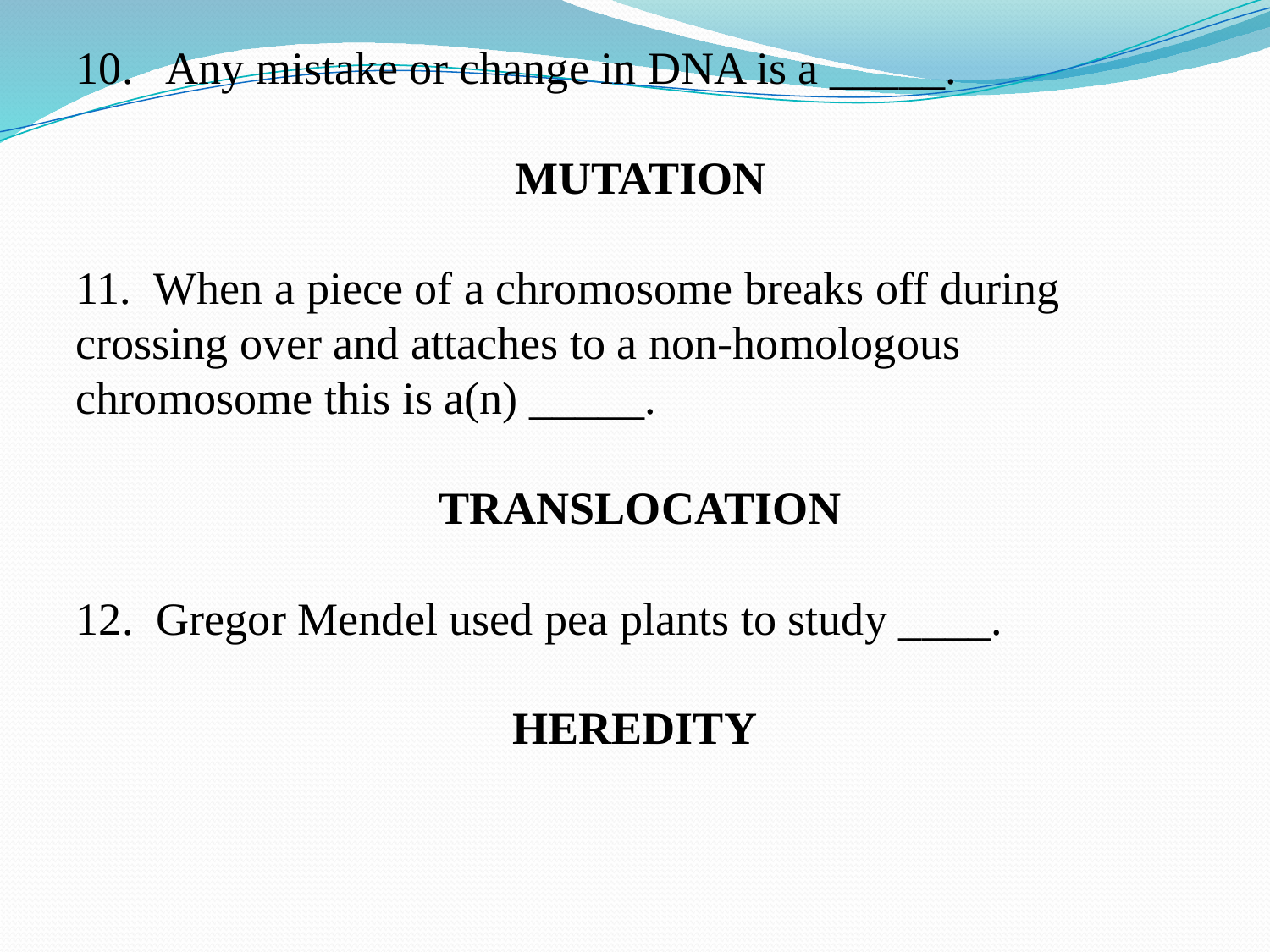

10.   Any mistake or change in DNA is a _____.

 MUTATION

11.  When a piece of a chromosome breaks off during crossing over and attaches to a non-homologous chromosome this is a(n) _____.

 TRANSLOCATION

12.  Gregor Mendel used pea plants to study ____.

HEREDITY